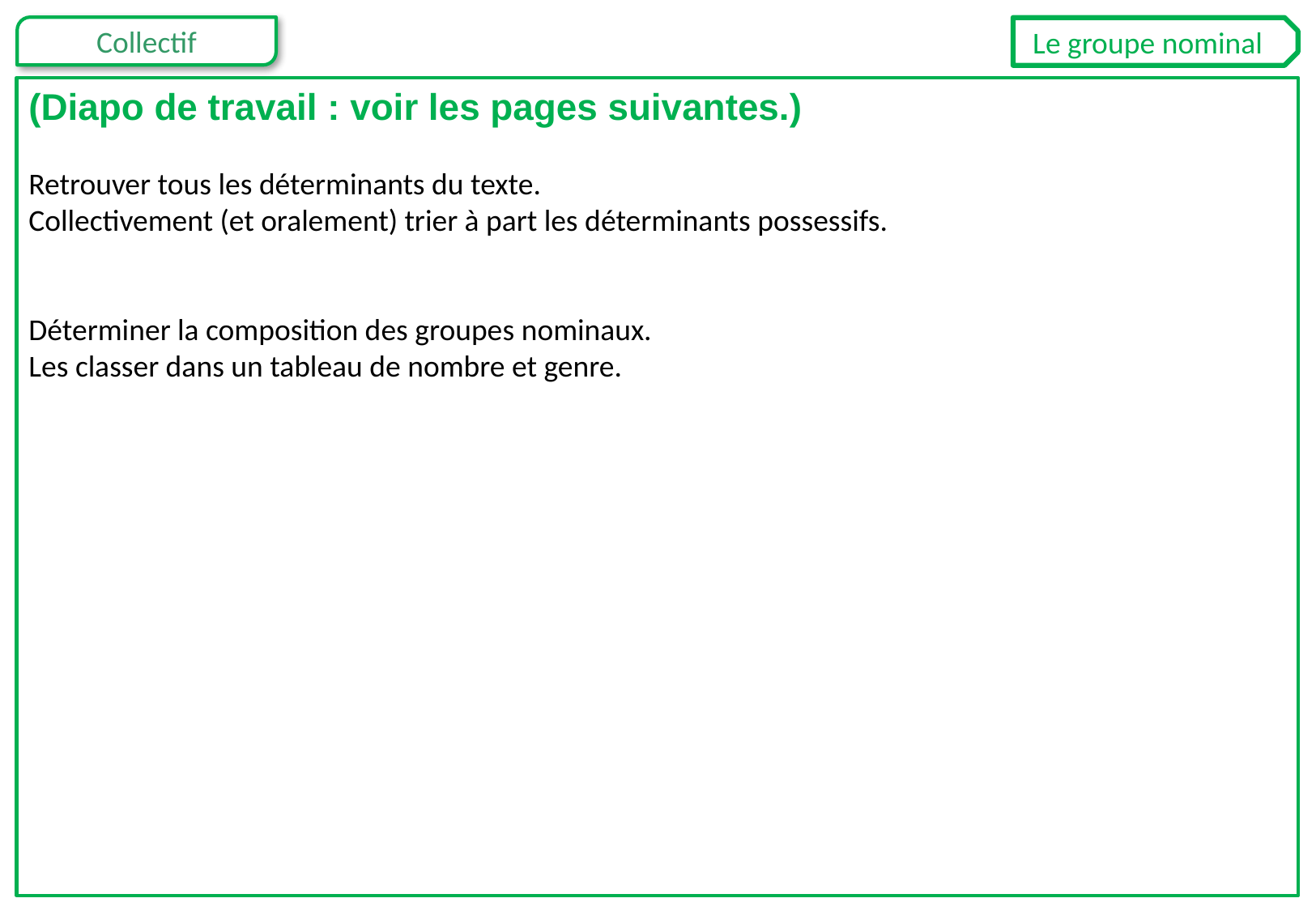

Le groupe nominal
(Diapo de travail : voir les pages suivantes.)

Retrouver tous les déterminants du texte.
Collectivement (et oralement) trier à part les déterminants possessifs.

Déterminer la composition des groupes nominaux.
Les classer dans un tableau de nombre et genre.